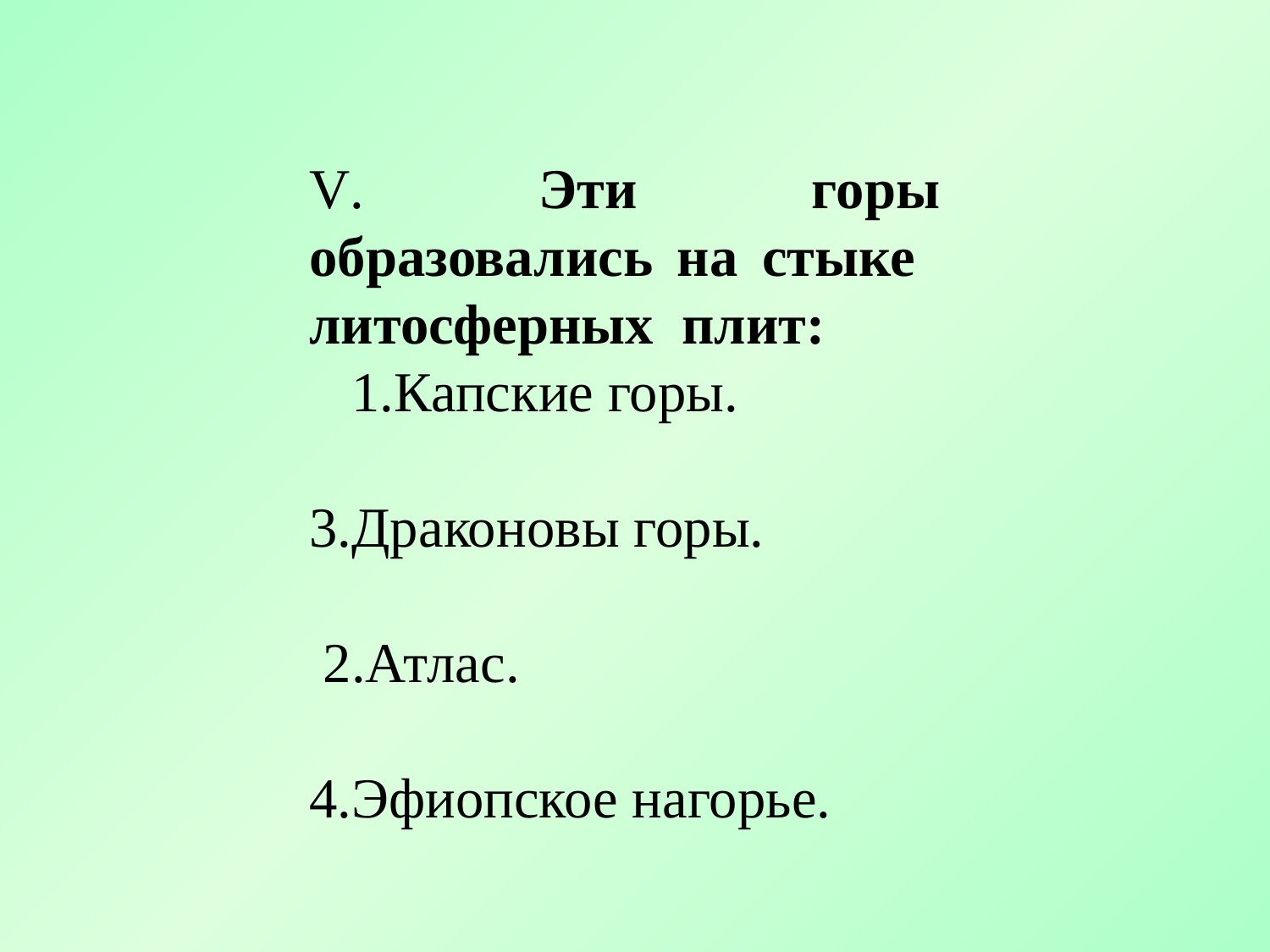

V. Эти горы образовались на стыке  литосферных  плит:
   1.Капские горы.
                              3.Драконовы горы.

 2.Атлас.
                                      4.Эфиопское нагорье.